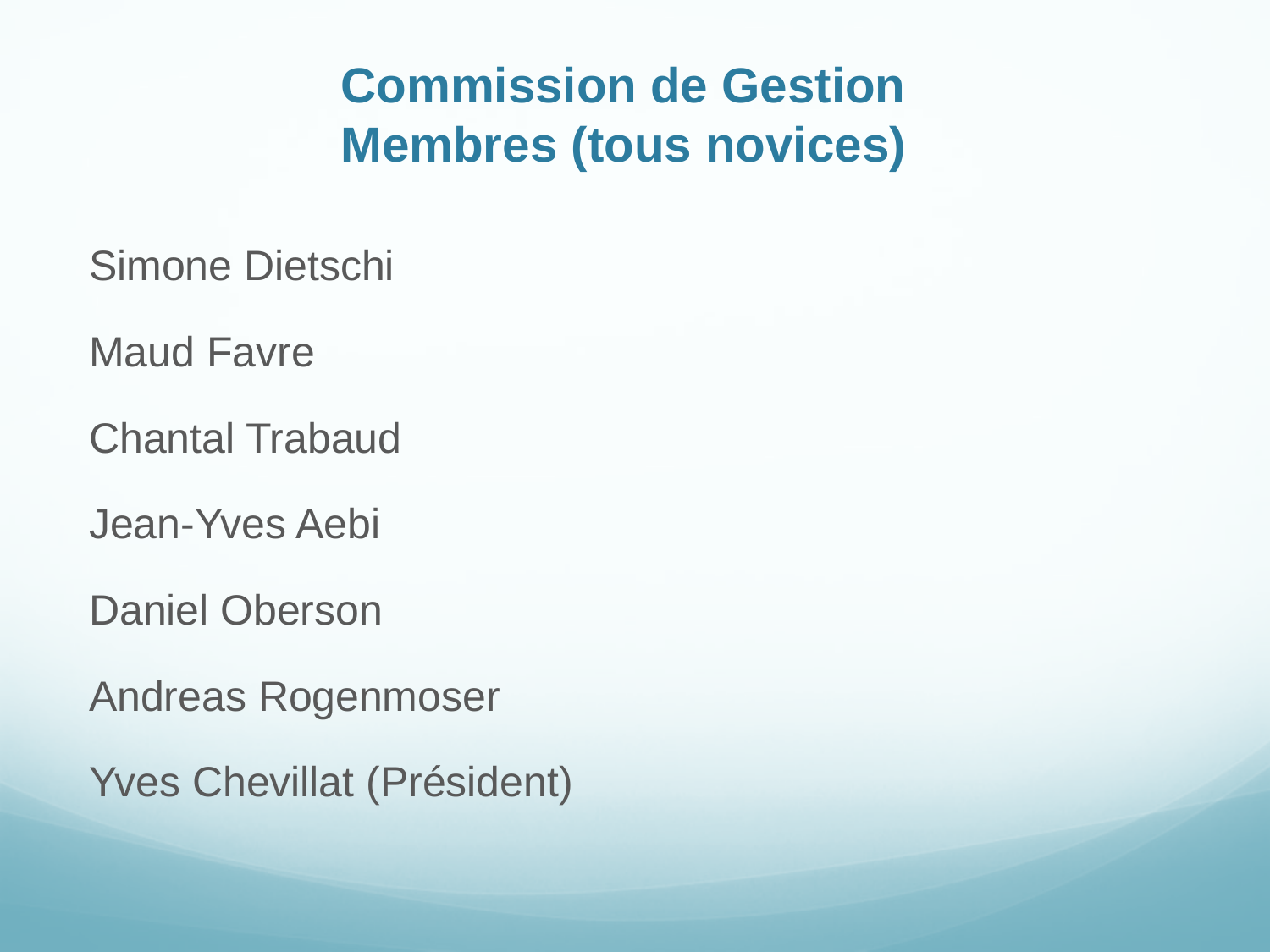

# Commission de Gestion Membres (tous novices)
Simone Dietschi
Maud Favre
Chantal Trabaud
Jean-Yves Aebi
Daniel Oberson
Andreas Rogenmoser
Yves Chevillat (Président)